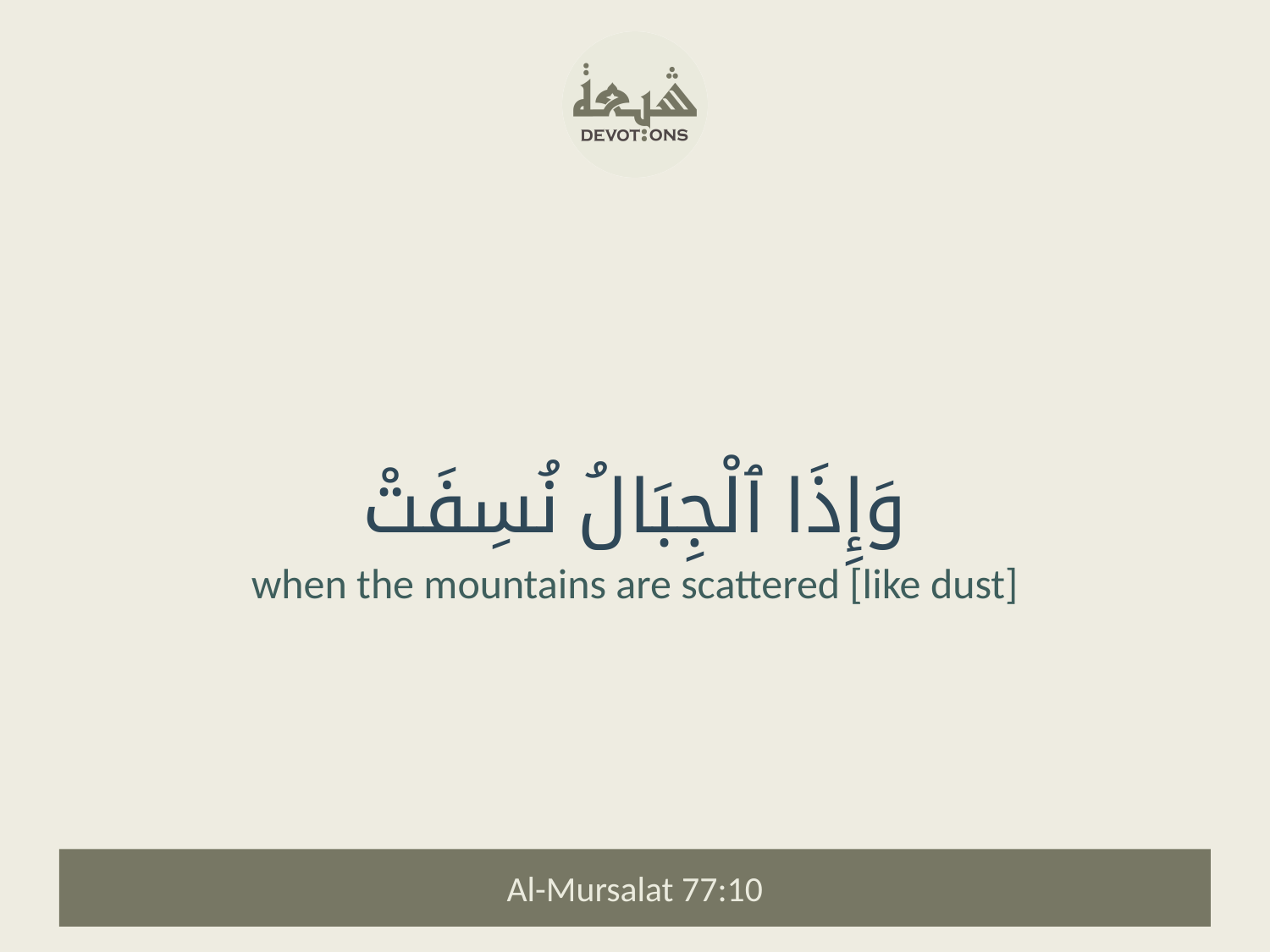

وَإِذَا ٱلْجِبَالُ نُسِفَتْ
when the mountains are scattered [like dust]
Al-Mursalat 77:10